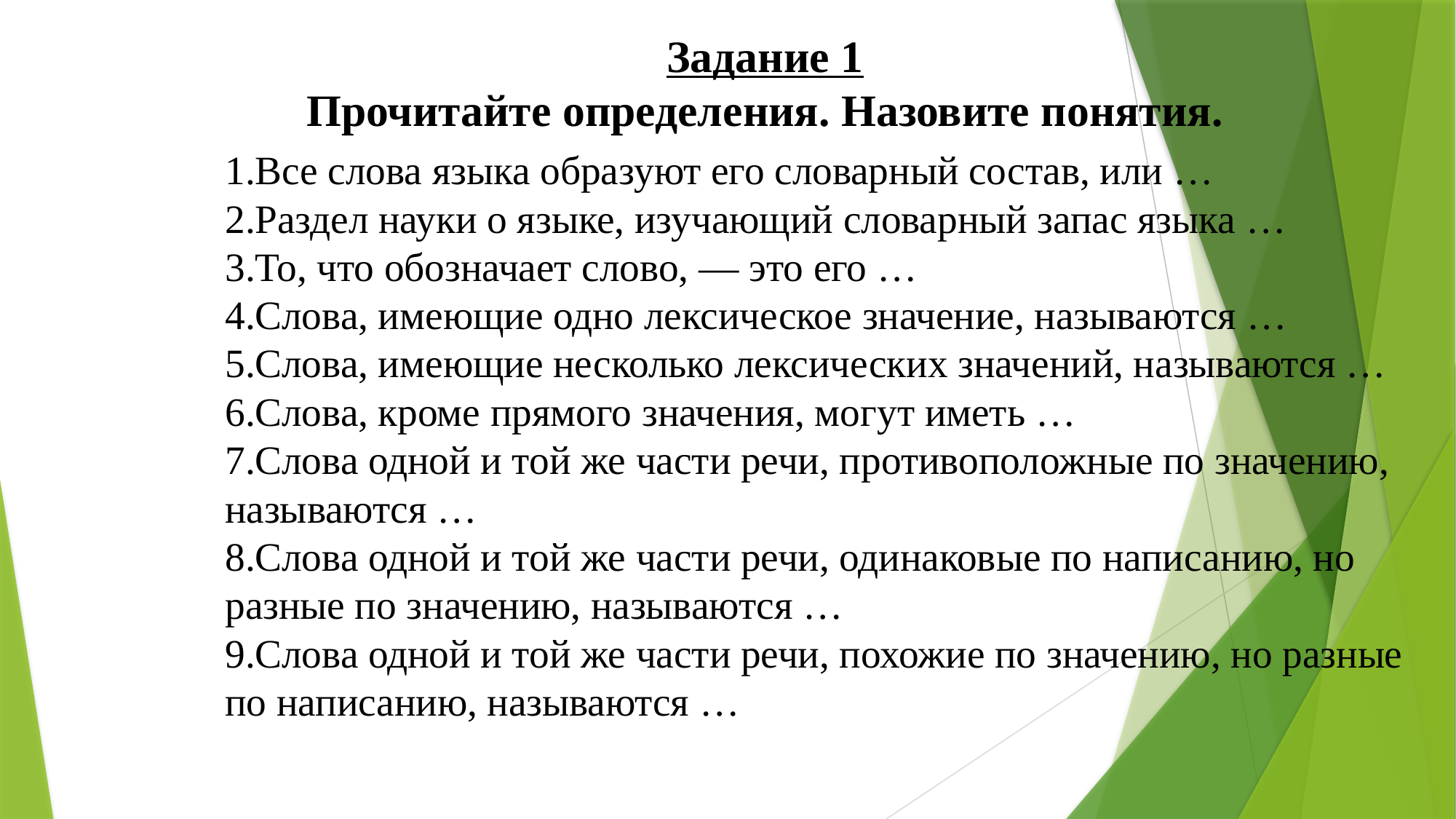

Задание 1
Прочитайте определения. Назовите понятия.
1.Все слова языка образуют его словарный состав, или …
2.Раздел науки о языке, изучающий словарный запас языка …
3.То, что обозначает слово, — это его …
4.Слова, имеющие одно лексическое значение, называются …
5.Слова, имеющие несколько лексических значений, называются …
6.Слова, кроме прямого значения, могут иметь …
7.Слова одной и той же части речи, противоположные по значению, называются …
8.Слова одной и той же части речи, одинаковые по написанию, но разные по значению, называются …
9.Слова одной и той же части речи, похожие по значению, но разные
по написанию, называются …